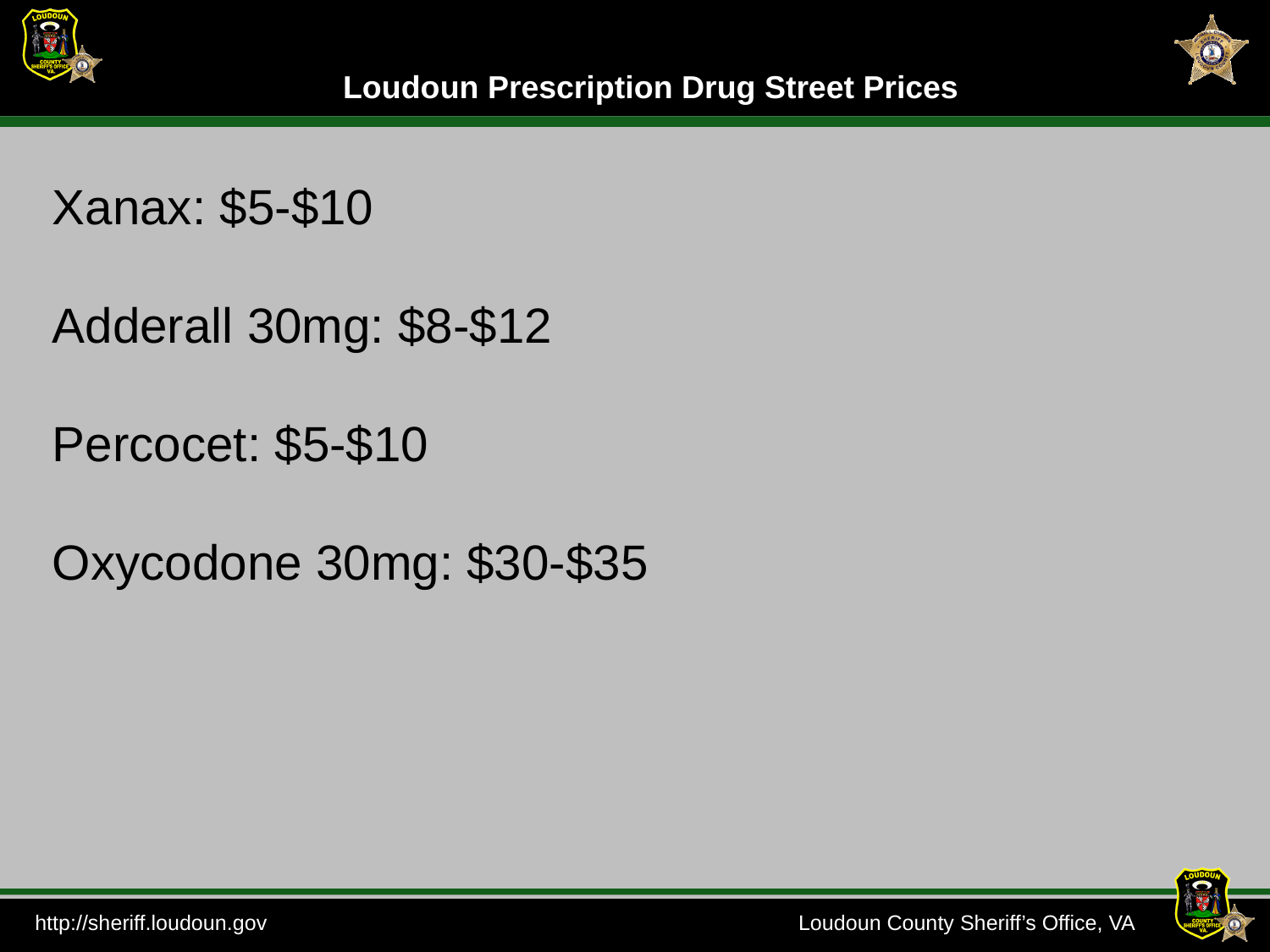

Loudoun Prescription Drug Street Prices

Xanax: $5-$10

Adderall 30mg: $8-$12

Percocet: $5-$10

Oxycodone 30mg: $30-$35